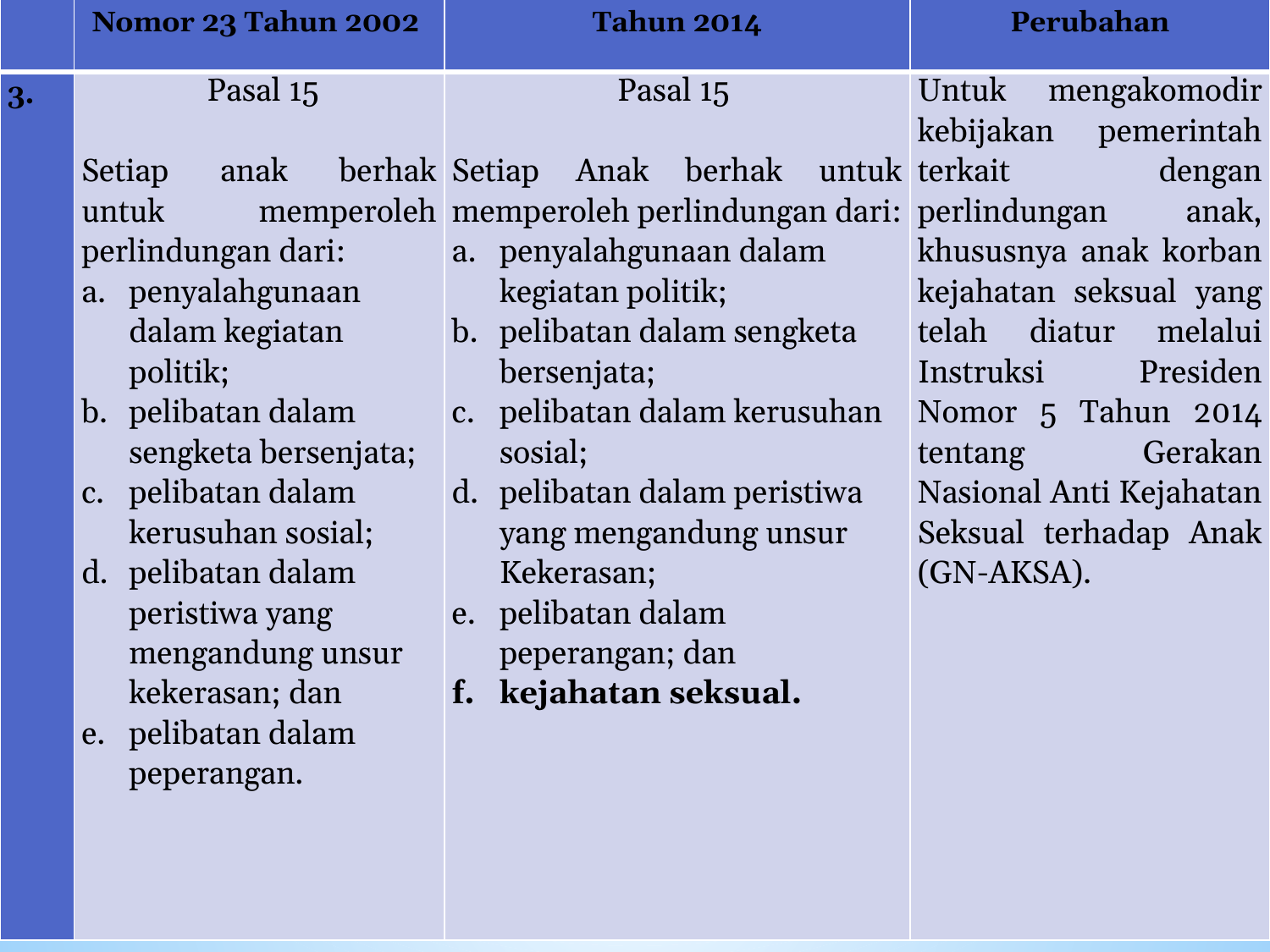

| No. | Undang-Undang Nomor 23 Tahun 2002 | Undang-Undang Nomor 35 Tahun 2014 | Keterangan Perubahan |
| --- | --- | --- | --- |
| 3. | Pasal 15 Setiap anak berhak untuk memperoleh perlindungan dari: penyalahgunaan dalam kegiatan politik; pelibatan dalam sengketa bersenjata; pelibatan dalam kerusuhan sosial; pelibatan dalam peristiwa yang mengandung unsur kekerasan; dan pelibatan dalam peperangan. | Pasal 15  Setiap Anak berhak untuk memperoleh perlindungan dari: penyalahgunaan dalam kegiatan politik; pelibatan dalam sengketa bersenjata; pelibatan dalam kerusuhan sosial; pelibatan dalam peristiwa yang mengandung unsur Kekerasan; pelibatan dalam peperangan; dan kejahatan seksual. | Untuk mengakomodir kebijakan pemerintah terkait dengan perlindungan anak, khususnya anak korban kejahatan seksual yang telah diatur melalui Instruksi Presiden Nomor 5 Tahun 2014 tentang Gerakan Nasional Anti Kejahatan Seksual terhadap Anak (GN-AKSA). |